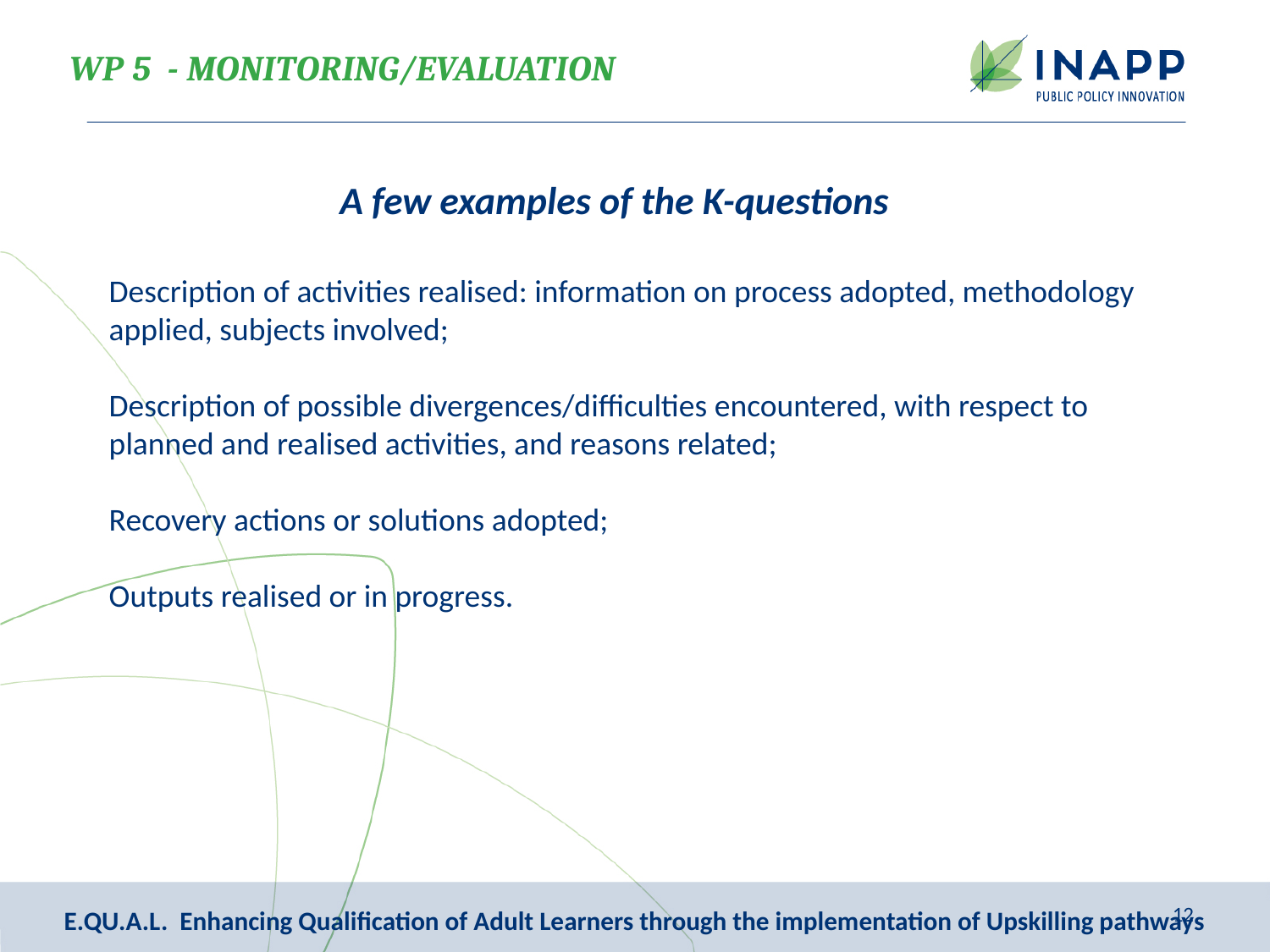

WP 5  - MONITORING/EVALUATION

A few examples of the K-questions
Description of activities realised: information on process adopted, methodology applied, subjects involved;

Description of possible divergences/difficulties encountered, with respect to planned and realised activities, and reasons related;

Recovery actions or solutions adopted;

Outputs realised or in progress.
12
E.QU.A.L.  Enhancing Qualification of Adult Learners through the implementation of Upskilling pathways